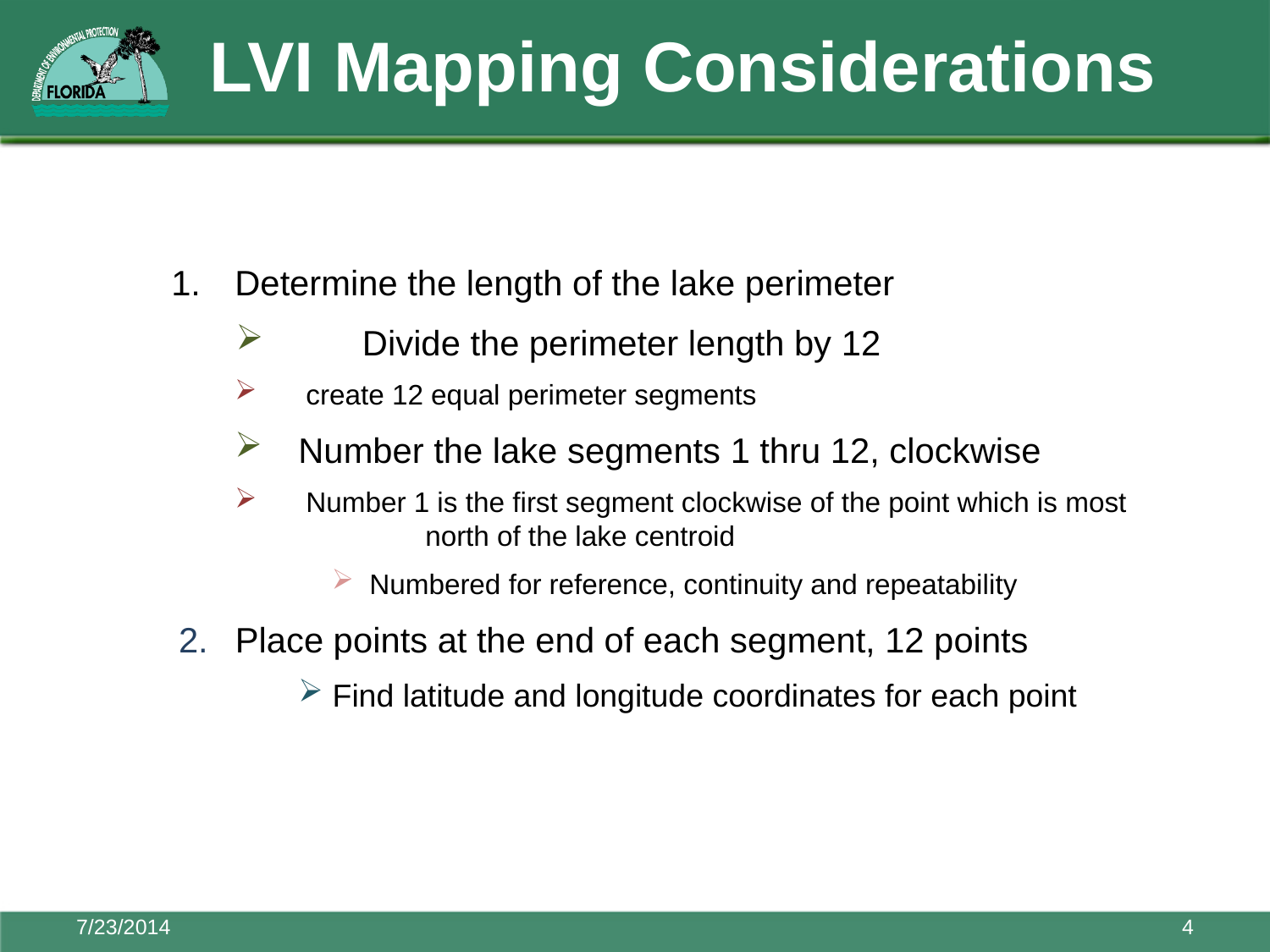

# LVI Mapping Considerations
Determine the length of the lake perimeter
	Divide the perimeter length by 12
 create 12 equal perimeter segments
Number the lake segments 1 thru 12, clockwise
 Number 1 is the first segment clockwise of the point which is most 	north of the lake centroid
 Numbered for reference, continuity and repeatability
Place points at the end of each segment, 12 points
 Find latitude and longitude coordinates for each point

7/23/2014
4